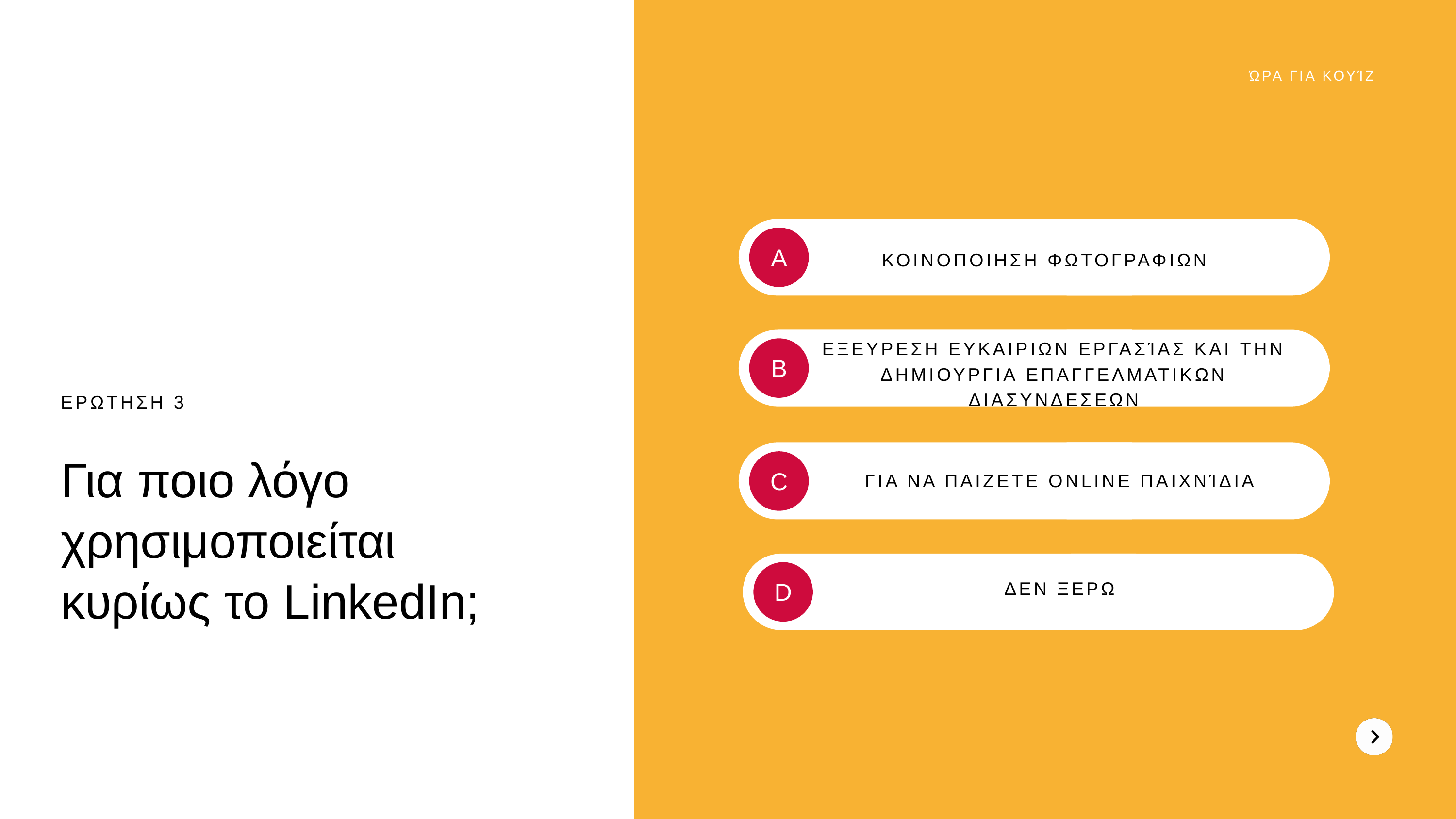

ΏΡΑ ΓΙΑ ΚΟΥΊΖ

A
ΚΟΙΝΟΠΟΙΗΣΗ ΦΩΤΟΓΡΑΦΙΩΝ

ΕΞΕΥΡΕΣΗ ΕΥΚΑΙΡΙΩΝ ΕΡΓΑΣΊΑΣ ΚΑΙ ΤΗΝ ΔΗΜΙΟΥΡΓΙΑ ΕΠΑΓΓΕΛΜΑΤΙΚΩΝ ΔΙΑΣΥΝΔΕΣΕΩΝ

B
ΕΡΩΤΗΣΗ 3
Για ποιο λόγο χρησιμοποιείται κυρίως το LinkedIn;

C
ΓΙΑ ΝΑ ΠΑΙΖΕΤΕ ONLINE ΠΑΙΧΝΊΔΙΑ

D
ΔΕΝ ΞΕΡΩ